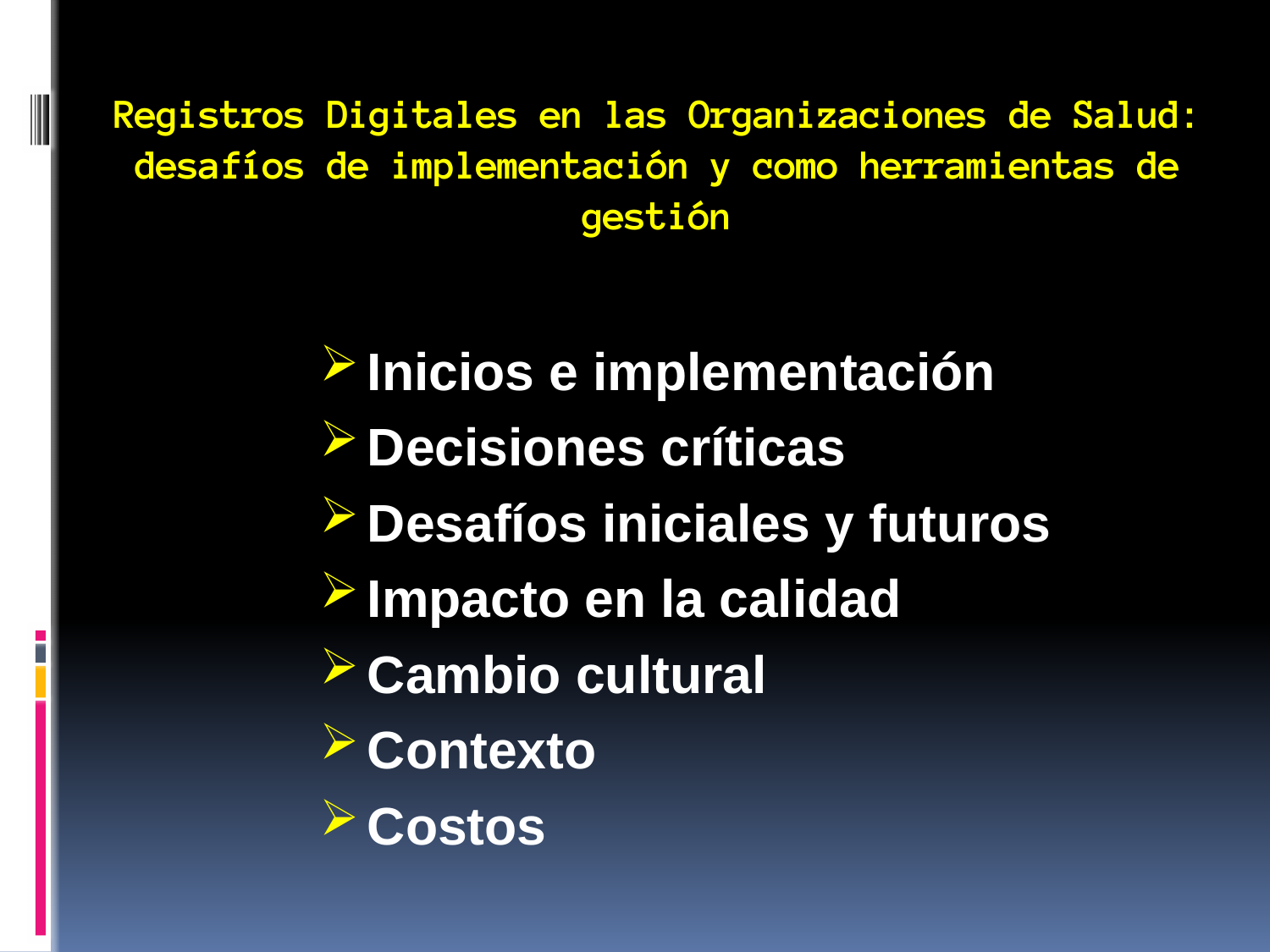

# Registros Digitales en las Organizaciones de Salud: desafíos de implementación y como herramientas de gestión
Inicios e implementación
Decisiones críticas
Desafíos iniciales y futuros
Impacto en la calidad
Cambio cultural
Contexto
Costos